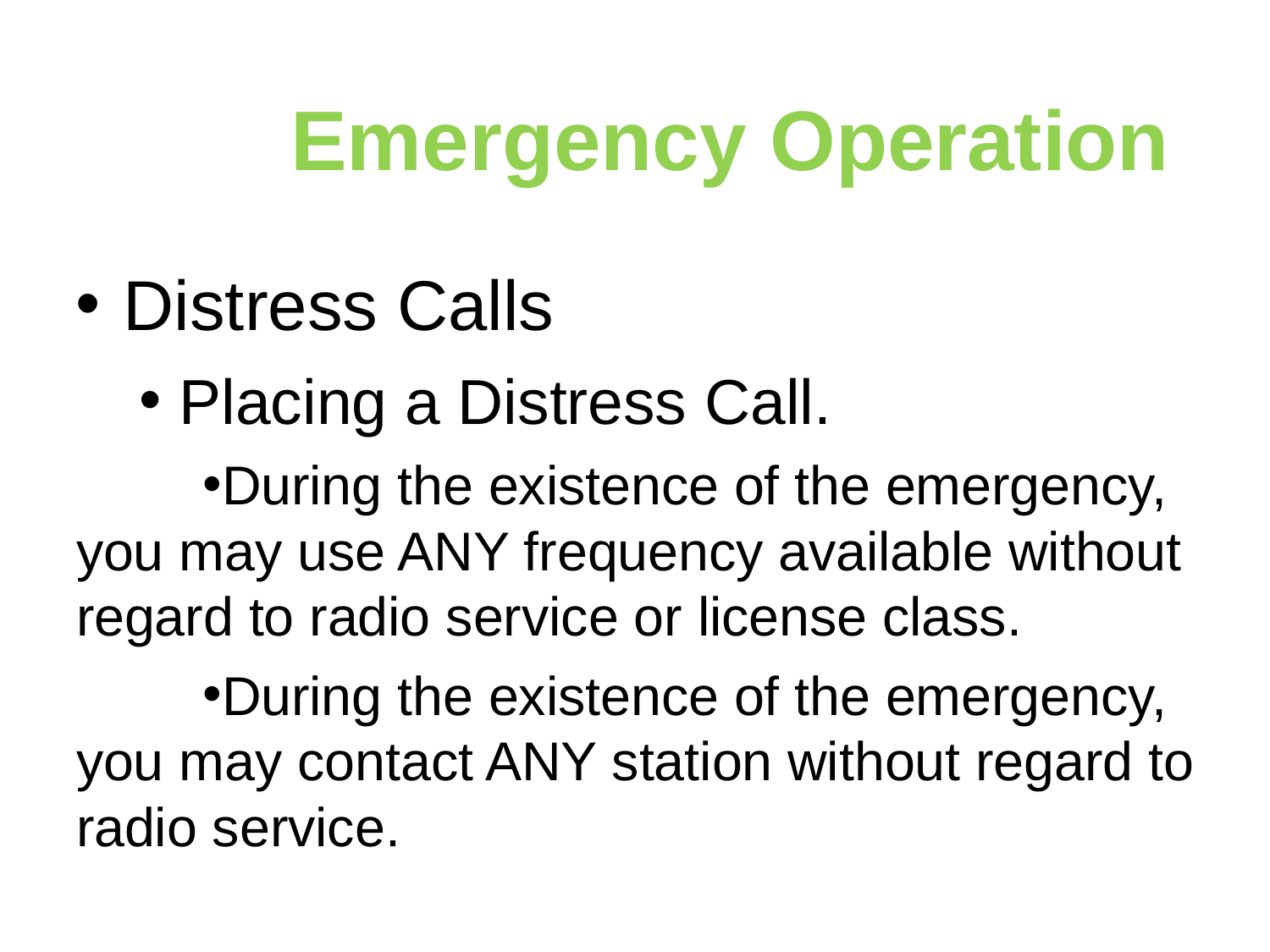

Emergency Operation
Distress Calls
Placing a Distress Call.
During the existence of the emergency, you may use ANY frequency available without regard to radio service or license class.
During the existence of the emergency, you may contact ANY station without regard to radio service.